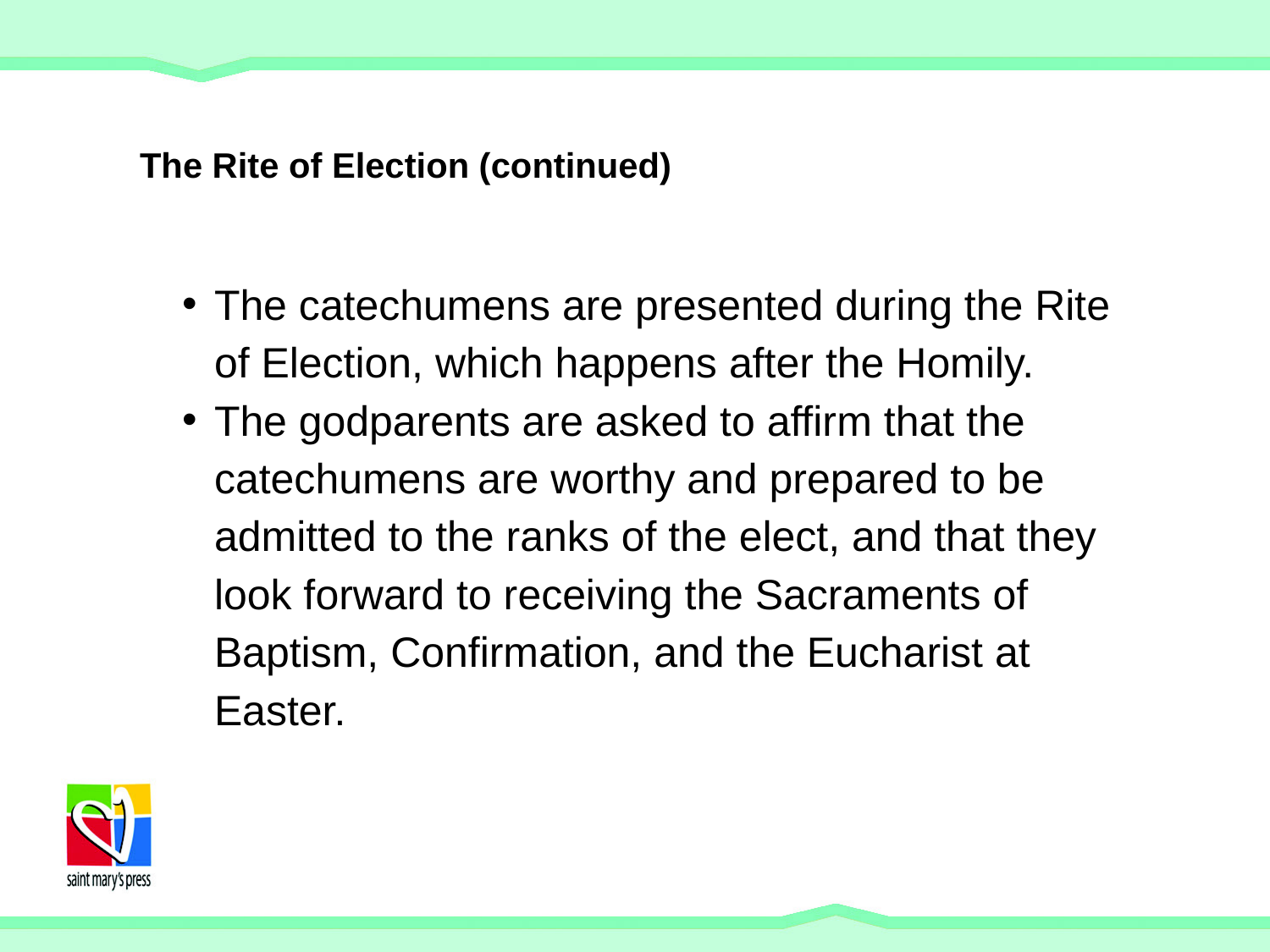

# The Rite of Election (continued)
The catechumens are presented during the Rite of Election, which happens after the Homily.
The godparents are asked to affirm that the catechumens are worthy and prepared to be admitted to the ranks of the elect, and that they look forward to receiving the Sacraments of Baptism, Confirmation, and the Eucharist at Easter.